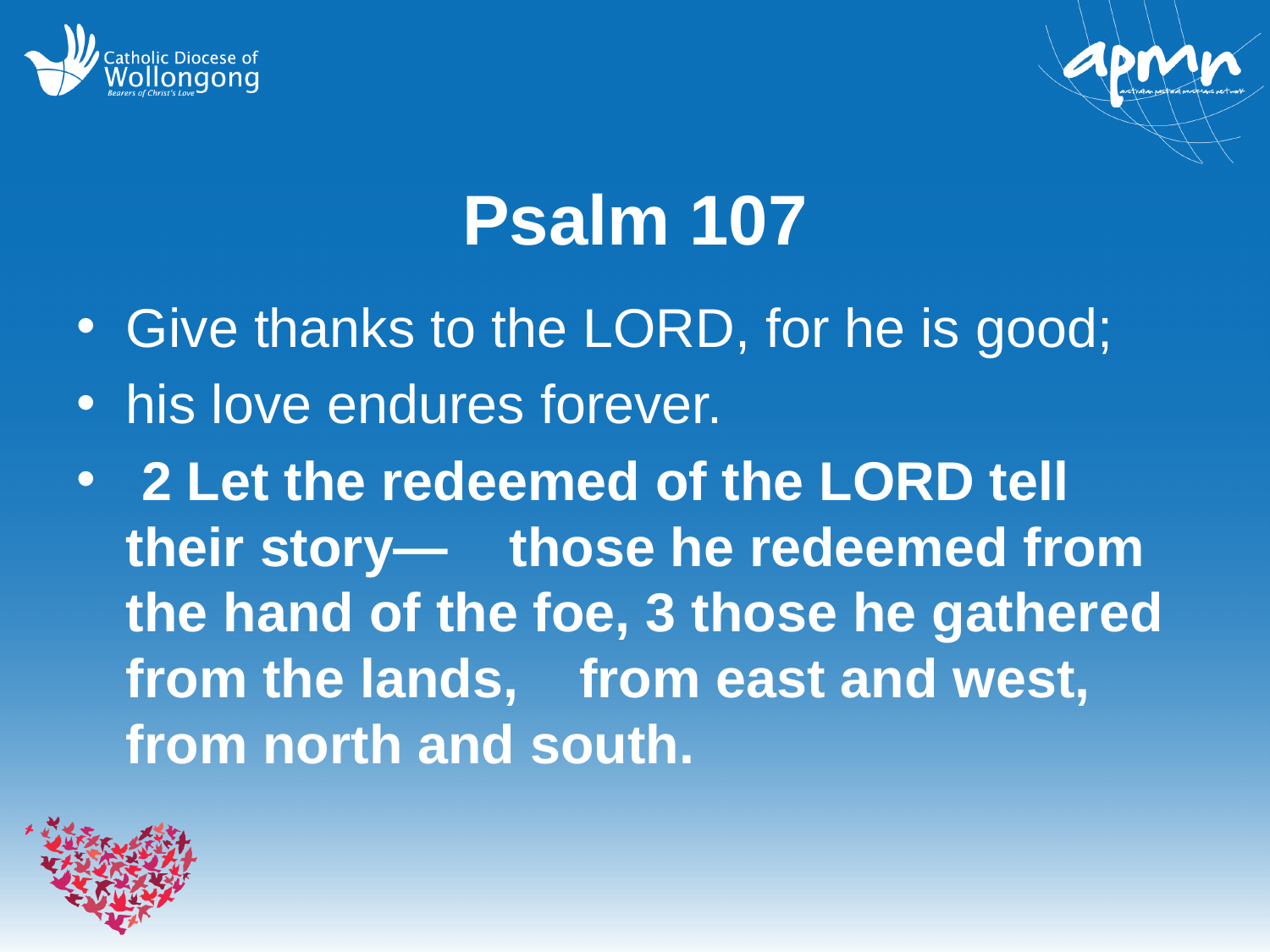

# Psalm 107
Give thanks to the LORD, for he is good;
his love endures forever.
 2 Let the redeemed of the LORD tell their story—     those he redeemed from the hand of the foe,  3 those he gathered from the lands,     from east and west, from north and south.